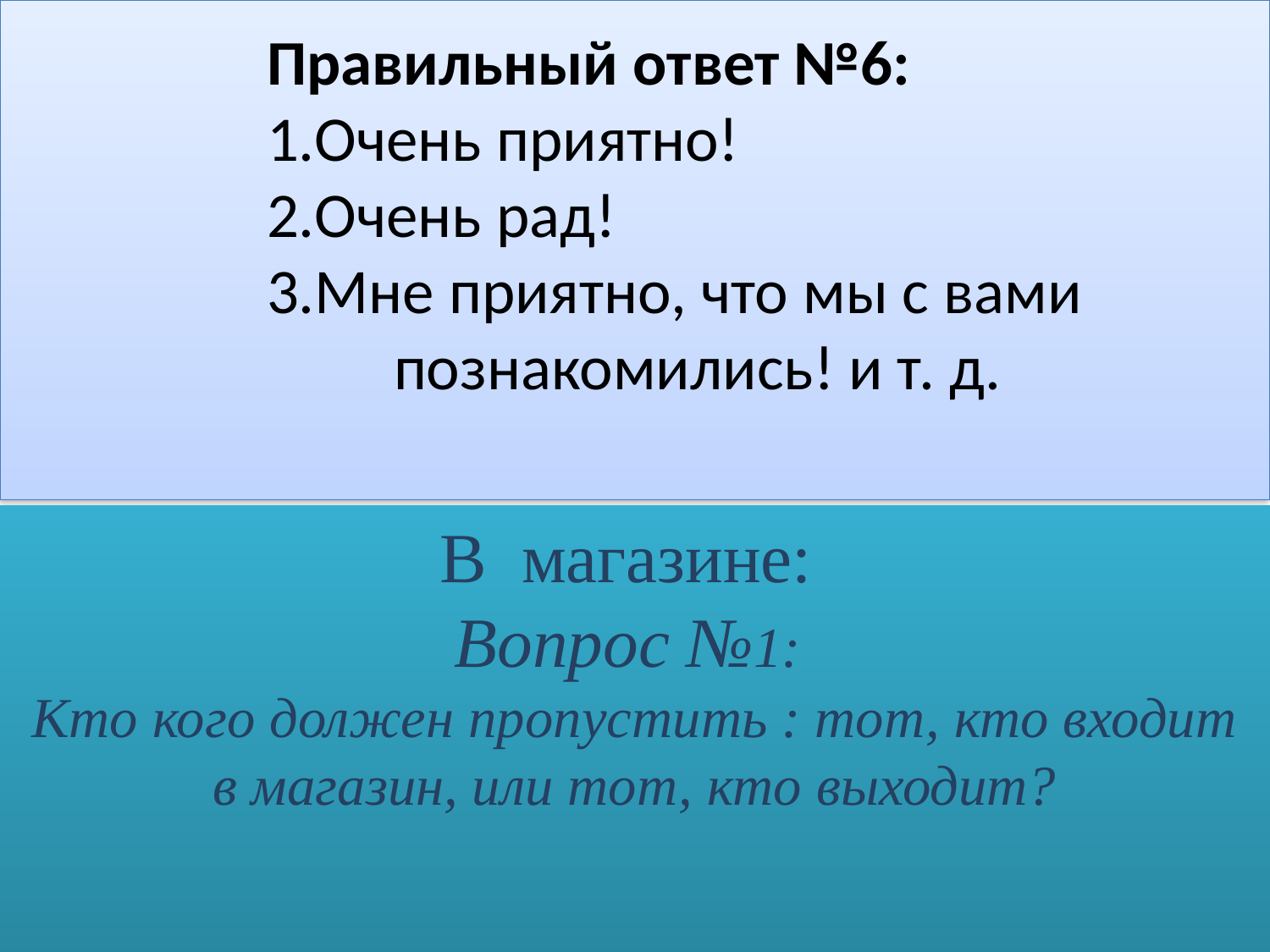

# Правильный ответ №6: 1.Очень приятно! 2.Очень рад! 3.Мне приятно, что мы с вами 				познакомились! и т. д.
В  магазине:
Вопрос №1:
Кто кого должен пропустить : тот, кто входит в магазин, или тот, кто выходит?